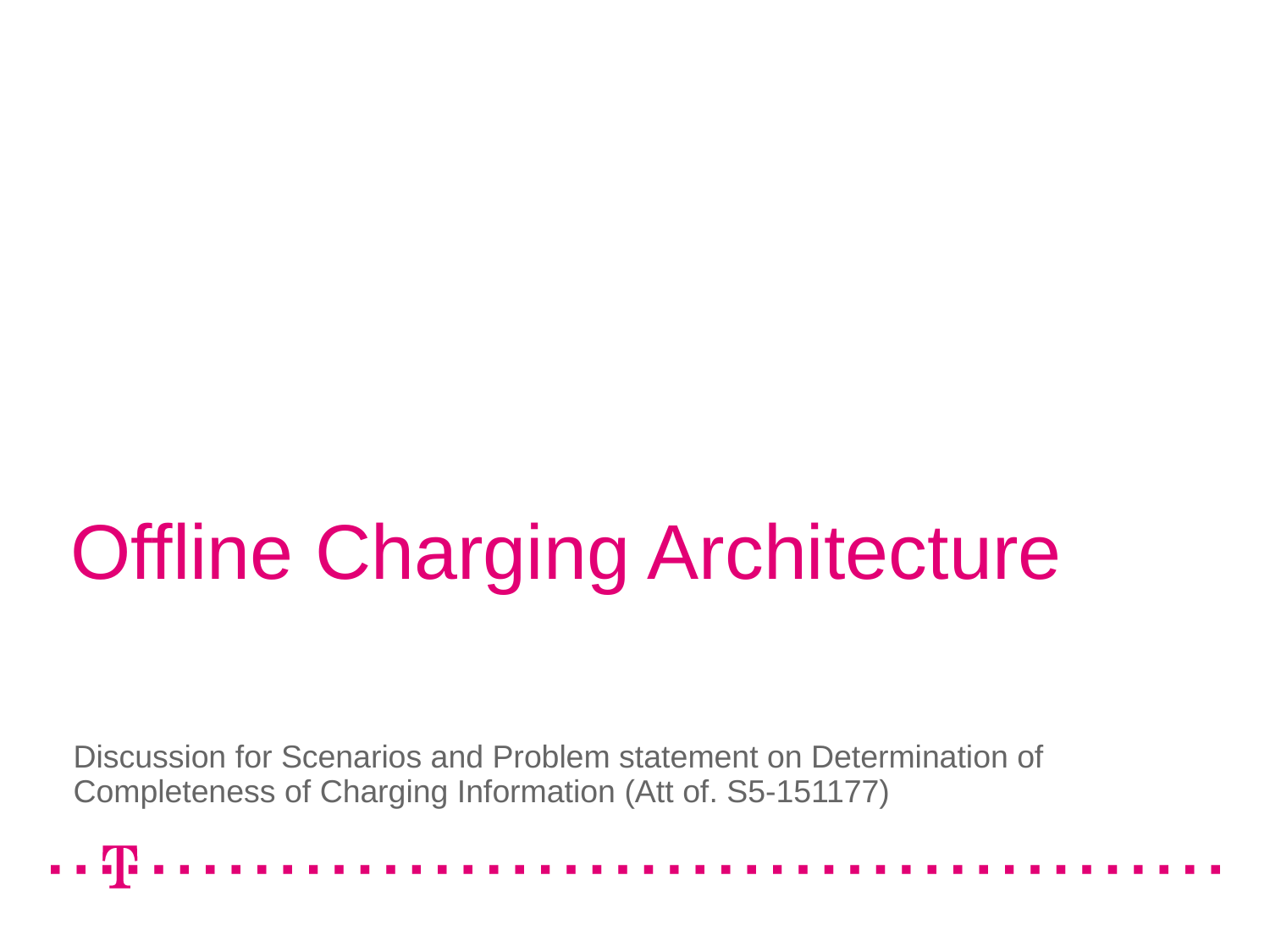

# Offline Charging Architecture
Discussion for Scenarios and Problem statement on Determination of Completeness of Charging Information (Att of. S5-151177)